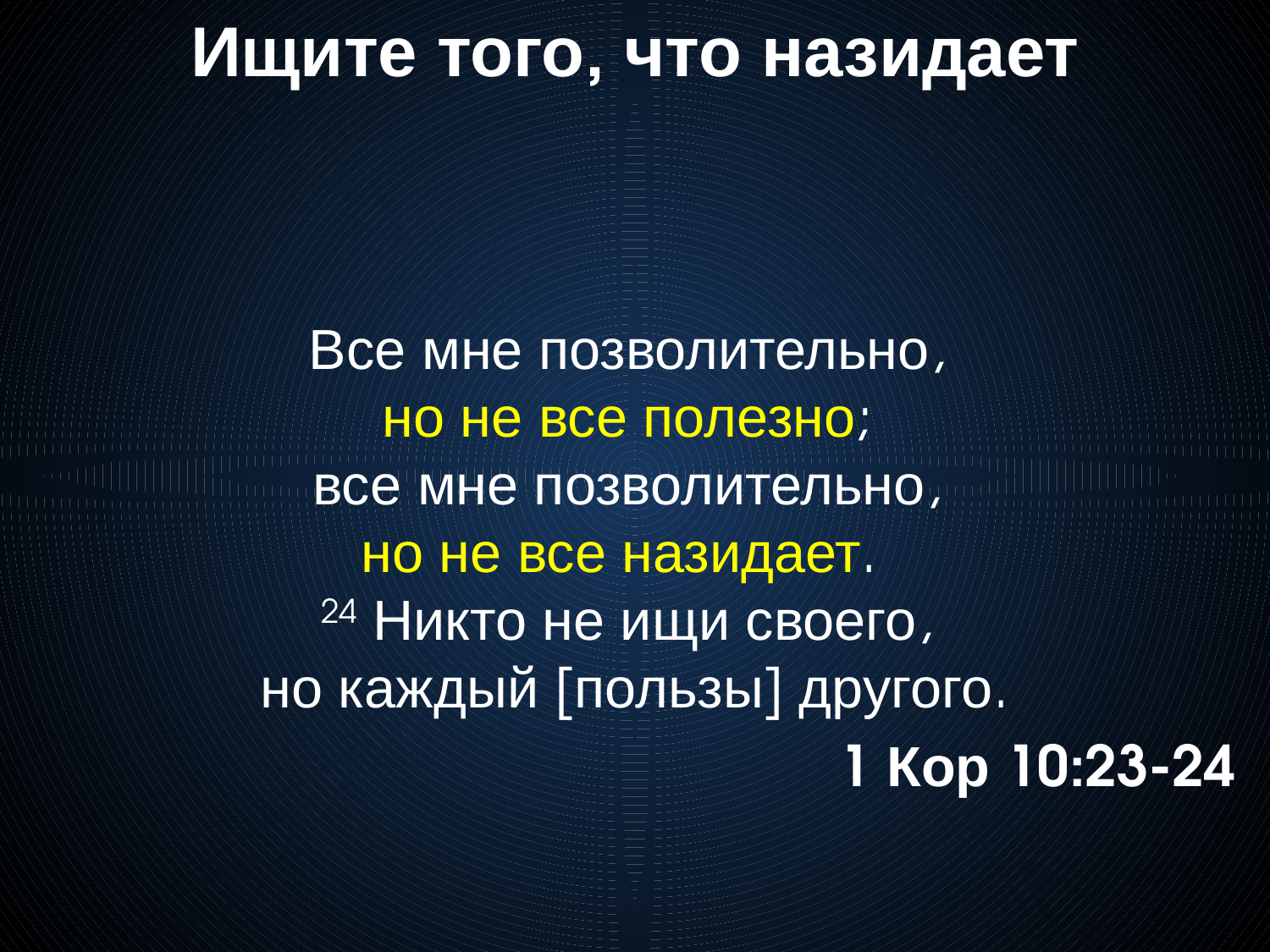

# Ищите того, что назидает
Все мне позволительно,
но не все полезно;
все мне позволительно,
но не все назидает.
24 Никто не ищи своего,
но каждый [пользы] другого.
1 Кор 10:23-24